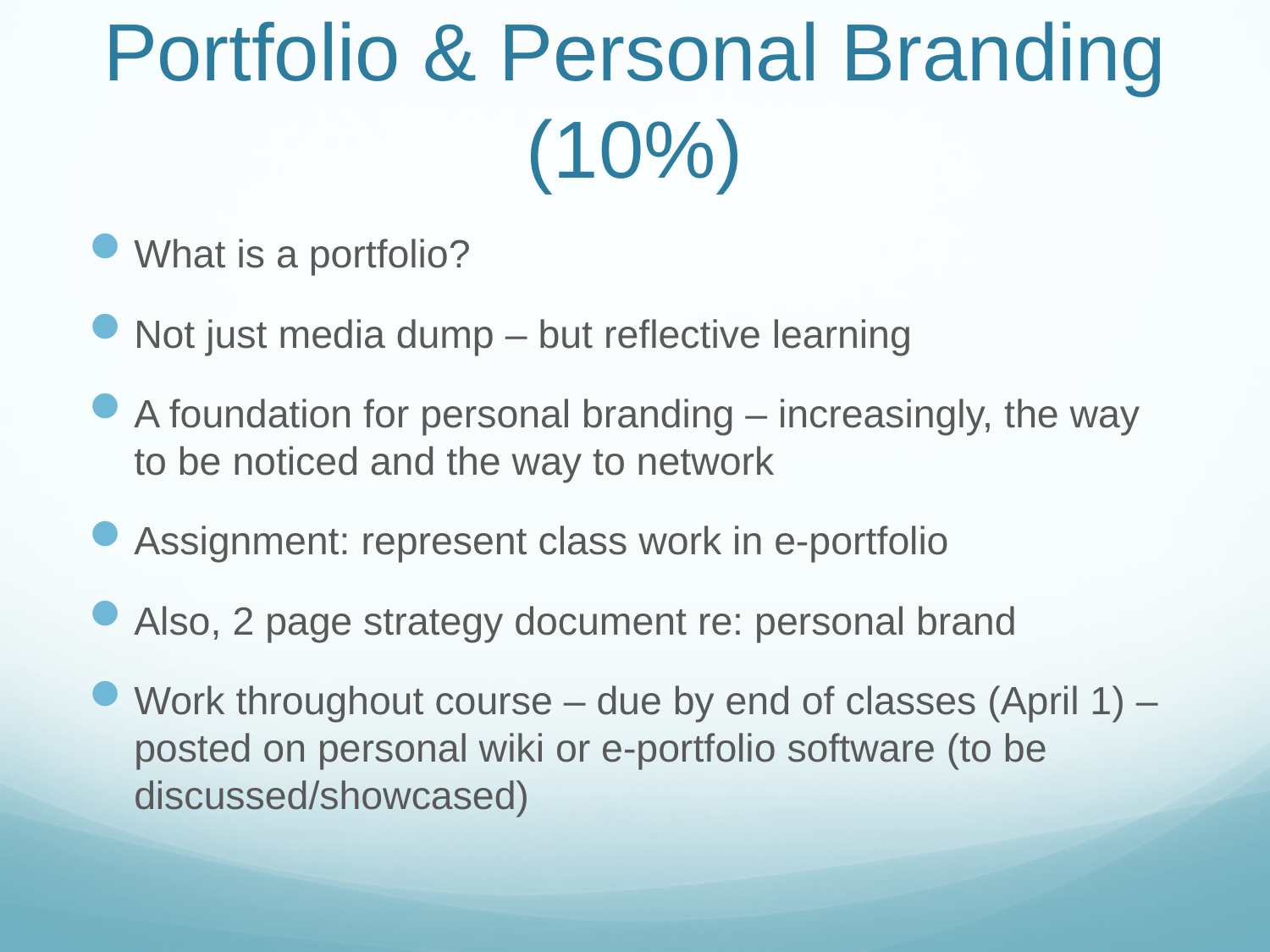

# Portfolio & Personal Branding (10%)
What is a portfolio?
Not just media dump – but reflective learning
A foundation for personal branding – increasingly, the way to be noticed and the way to network
Assignment: represent class work in e-portfolio
Also, 2 page strategy document re: personal brand
Work throughout course – due by end of classes (April 1) – posted on personal wiki or e-portfolio software (to be discussed/showcased)